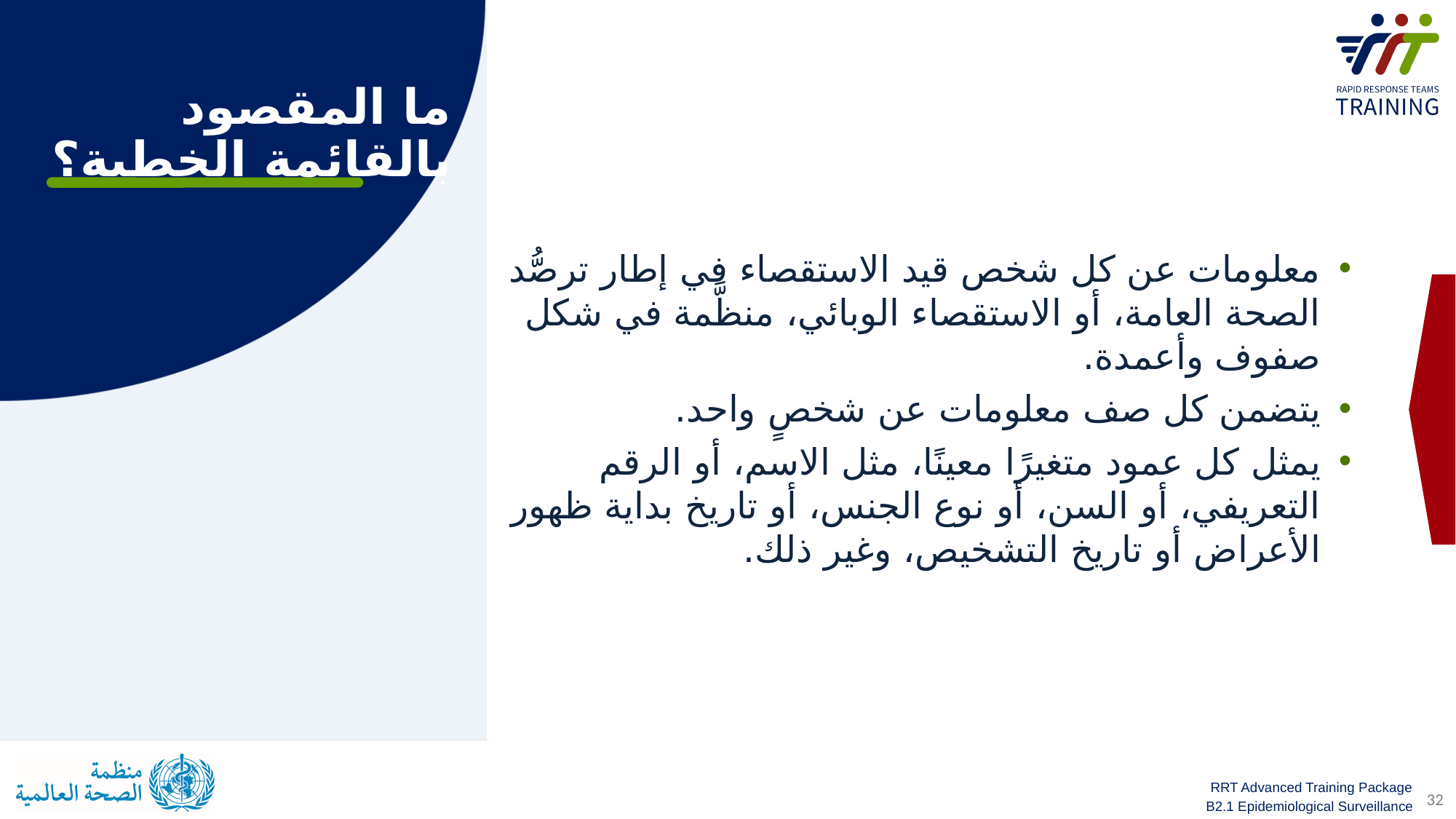

# ما المقصود بالقائمة الخطية؟

معلومات عن كل شخص قيد الاستقصاء في إطار ترصُّد الصحة العامة، أو الاستقصاء الوبائي، منظَّمة في شكل صفوف وأعمدة.
يتضمن كل صف معلومات عن شخصٍ واحد.
يمثل كل عمود متغيرًا معينًا، مثل الاسم، أو الرقم التعريفي، أو السن، أو نوع الجنس، أو تاريخ بداية ظهور الأعراض أو تاريخ التشخيص، وغير ذلك.